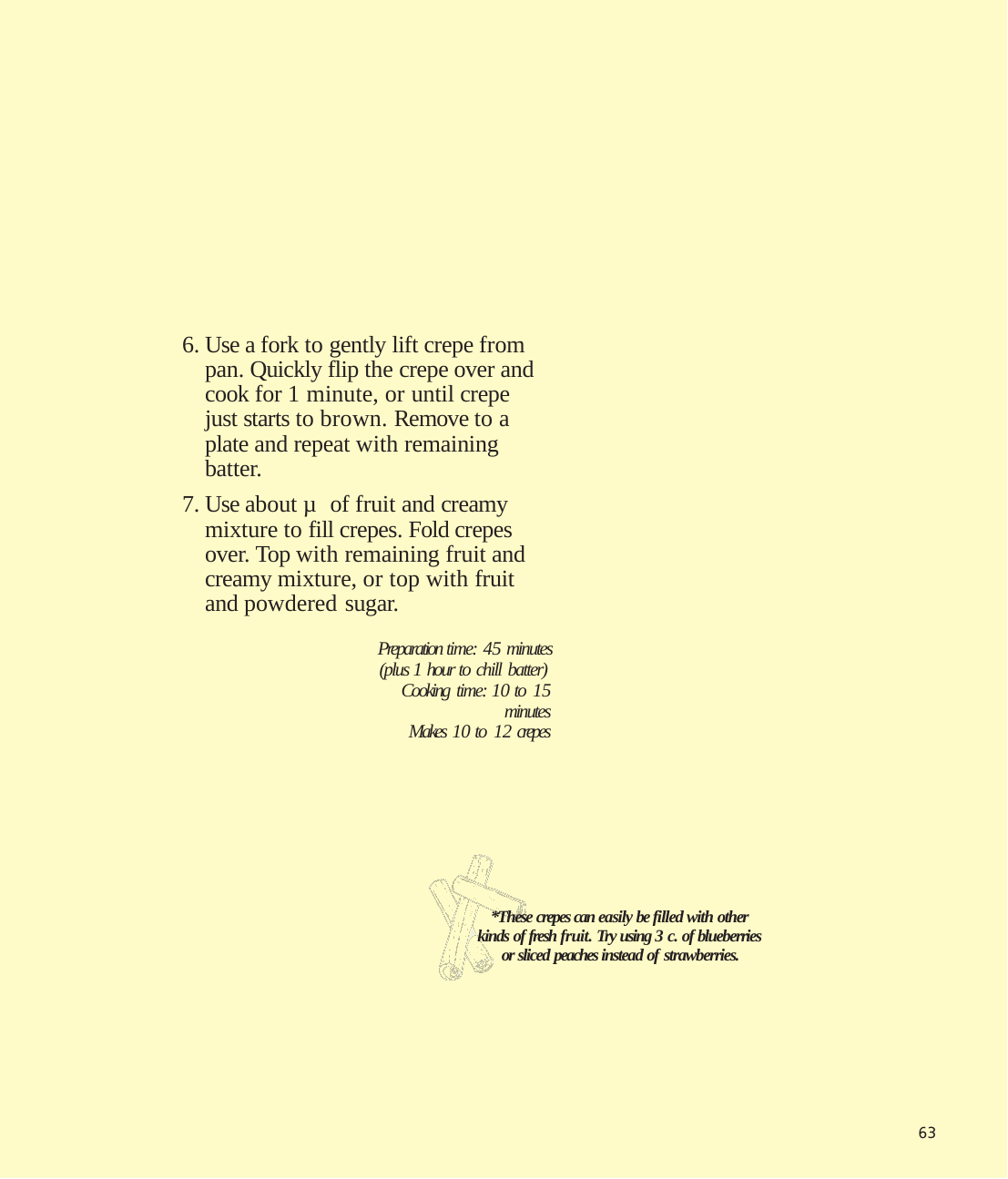

Use a fork to gently lift crepe from  pan. Quickly flip the crepe over and  cook for 1 minute, or until crepe  just starts to brown. Remove to a  plate and repeat with remaining  batter.
Use about µ of fruit and creamy  mixture to fill crepes. Fold crepes  over. Top with remaining fruit and  creamy mixture, or top with fruit  and powdered sugar.
Preparation time: 45 minutes  (plus 1 hour to chill batter)  Cooking  time: 10 to  15 minutes
Makes  10 to  12 crepes

*These crepes can easily be filled with other  kinds of fresh fruit. Try using 3 c. of blueberries  or sliced peaches instead of strawberries.
63